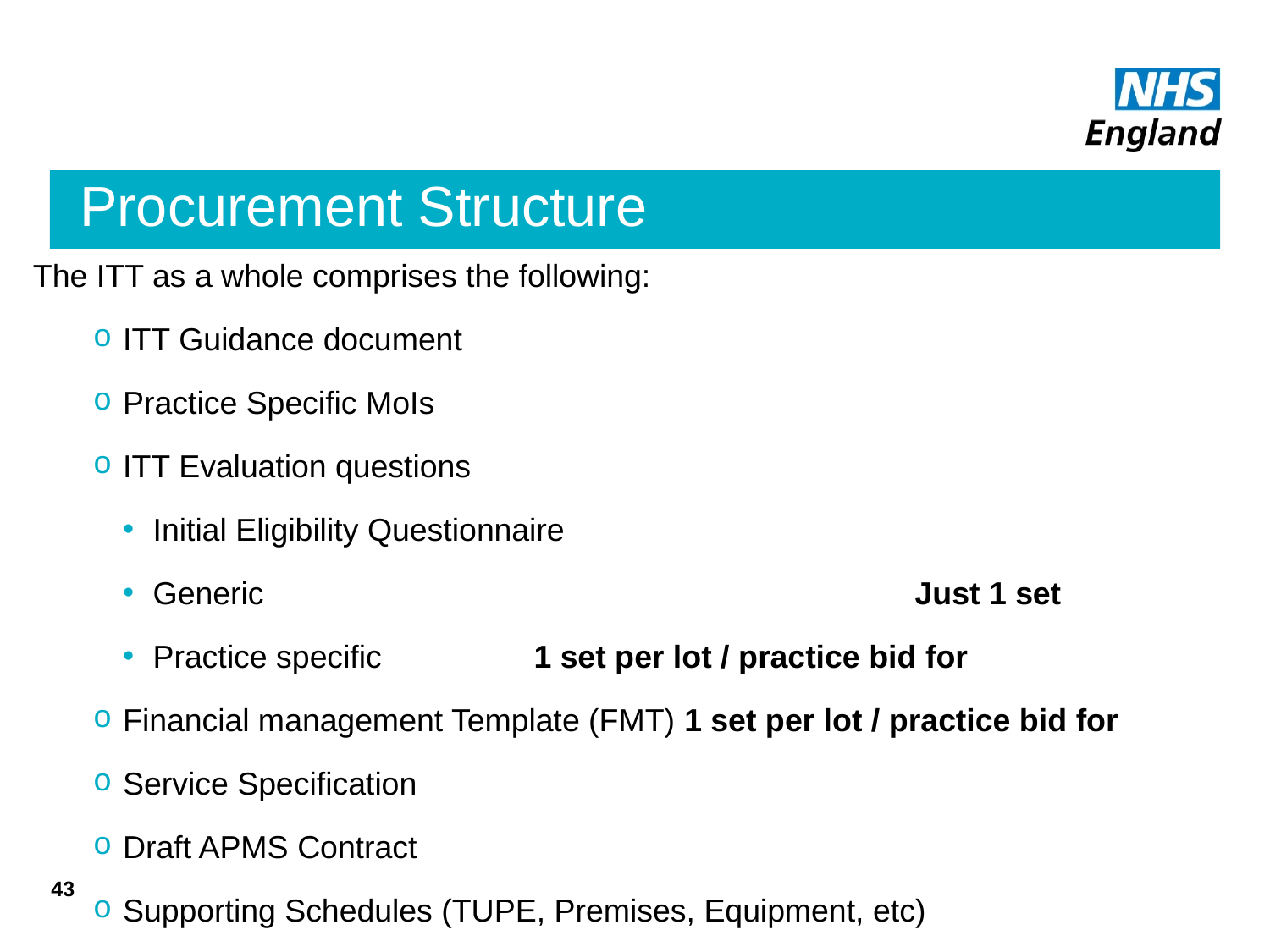

# Procurement Structure
The ITT as a whole comprises the following:
ITT Guidance document
Practice Specific MoIs
ITT Evaluation questions
Initial Eligibility Questionnaire
Generic  					Just 1 set
Practice specific   	1 set per lot / practice bid for
Financial management Template (FMT) 1 set per lot / practice bid for
Service Specification
Draft APMS Contract
Supporting Schedules (TUPE, Premises, Equipment, etc)
43